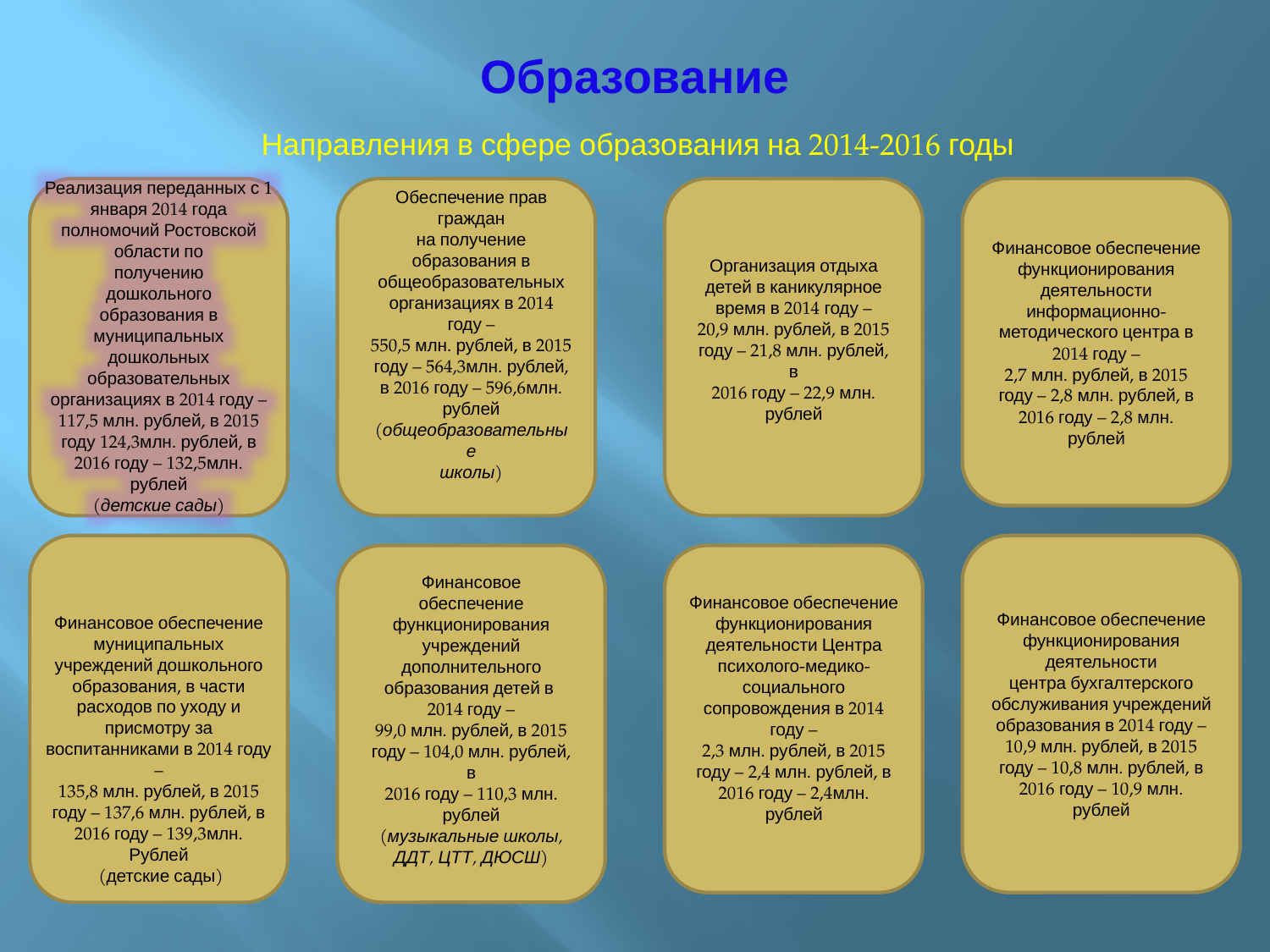

# Образование
Направления в сфере образования на 2014-2016 годы

Реализация переданных с 1 января 2014 года полномочий Ростовской области по
получению
дошкольного
образования в
муниципальных
дошкольных
образовательных
организациях в 2014 году –
117,5 млн. рублей, в 2015
году 124,3млн. рублей, в
2016 году – 132,5млн.
рублей
(детские сады)

Финансовое обеспечение
функционирования деятельности
информационно-методического центра в 2014 году –
2,7 млн. рублей, в 2015
году – 2,8 млн. рублей, в
2016 году – 2,8 млн.
рублей
Обеспечение прав граждан
на получение образования в
общеобразовательных
организациях в 2014 году –
550,5 млн. рублей, в 2015
году – 564,3млн. рублей,
в 2016 году – 596,6млн.
рублей
(общеобразовательные
школы)
Организация отдыха детей в каникулярное время в 2014 году –
20,9 млн. рублей, в 2015
году – 21,8 млн. рублей, в
2016 году – 22,9 млн.
рублей

Финансовое обеспечение
функционирования деятельности
центра бухгалтерского обслуживания учреждений образования в 2014 году –
10,9 млн. рублей, в 2015
году – 10,8 млн. рублей, в
2016 году – 10,9 млн.
рублей

Финансовое обеспечение
функционирования
учреждений дополнительного образования детей в
2014 году –
99,0 млн. рублей, в 2015
году – 104,0 млн. рублей, в
2016 году – 110,3 млн.
рублей
(музыкальные школы, ДДТ, ЦТТ, ДЮСШ)
Финансовое обеспечение функционирования деятельности Центра психолого-медико-социального сопровождения в 2014 году –
2,3 млн. рублей, в 2015
году – 2,4 млн. рублей, в
2016 году – 2,4млн.
рублей
Финансовое обеспечение муниципальных учреждений дошкольного образования, в части расходов по уходу и присмотру за воспитанниками в 2014 году –
135,8 млн. рублей, в 2015
году – 137,6 млн. рублей, в
2016 году – 139,3млн.
Рублей
 (детские сады)